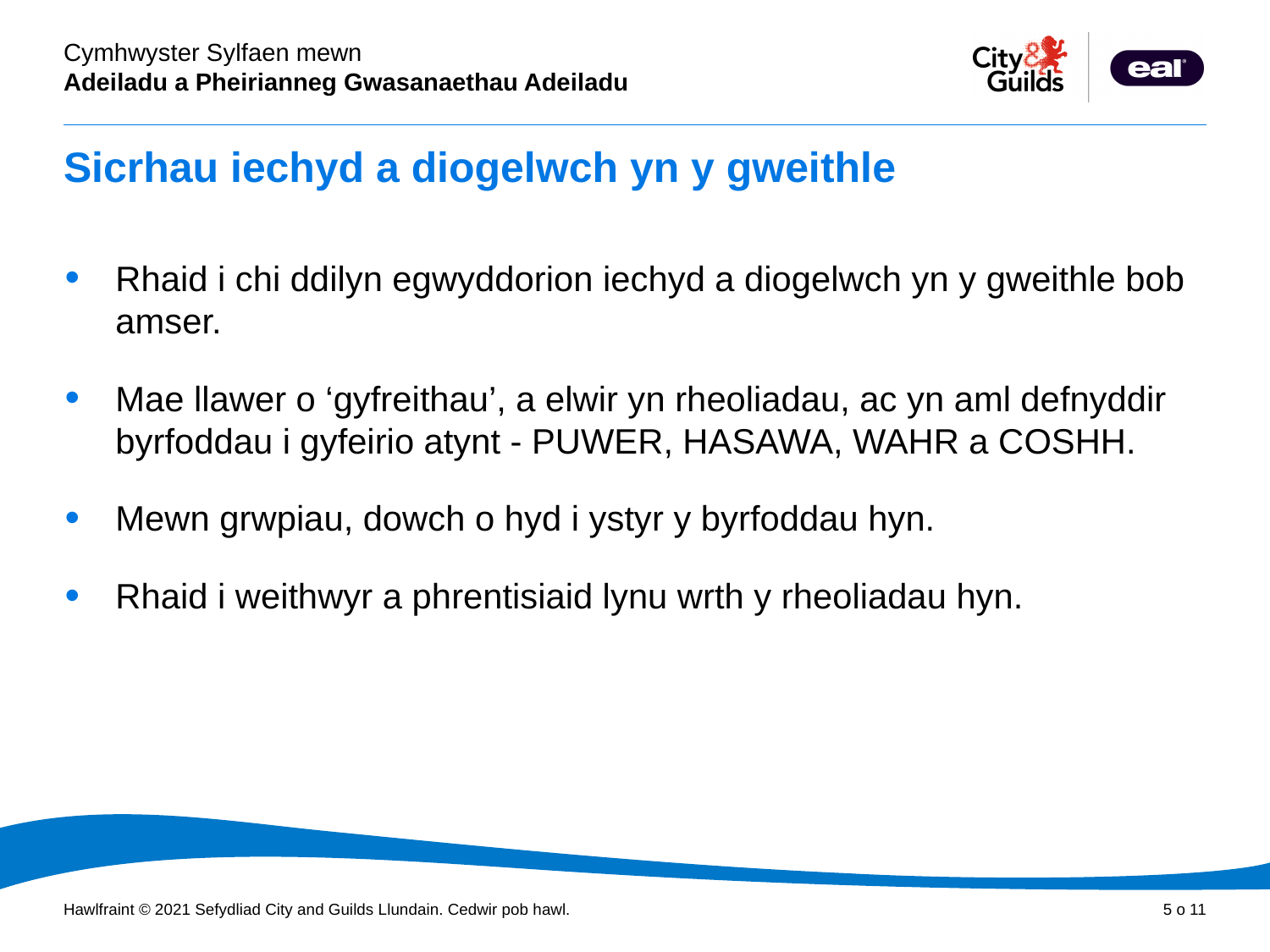

# Sicrhau iechyd a diogelwch yn y gweithle
Rhaid i chi ddilyn egwyddorion iechyd a diogelwch yn y gweithle bob amser.
Mae llawer o ‘gyfreithau’, a elwir yn rheoliadau, ac yn aml defnyddir byrfoddau i gyfeirio atynt - PUWER, HASAWA, WAHR a COSHH.
Mewn grwpiau, dowch o hyd i ystyr y byrfoddau hyn.
Rhaid i weithwyr a phrentisiaid lynu wrth y rheoliadau hyn.